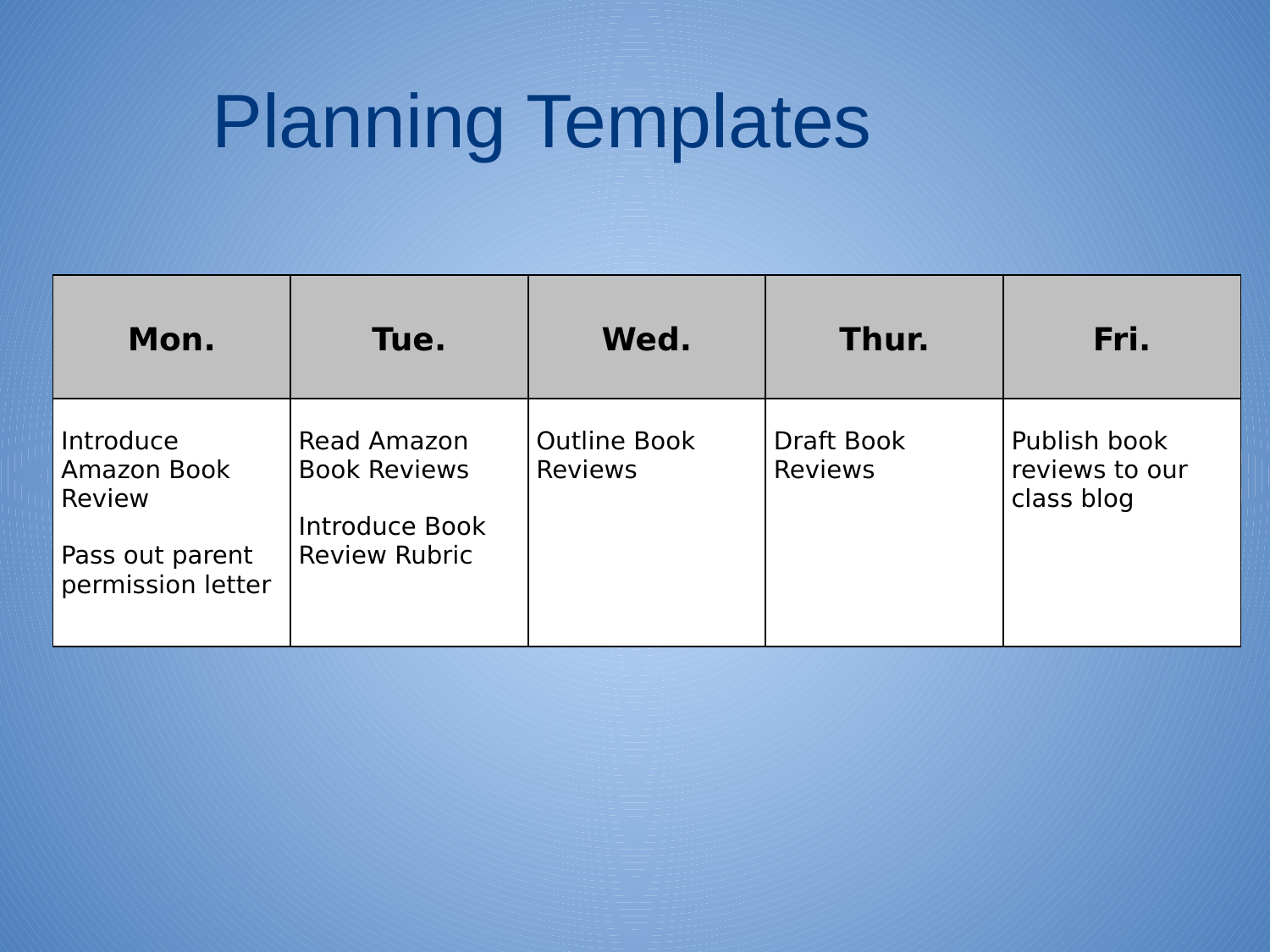

# Planning Templates
| Mon. | Tue. | Wed. | Thur. | Fri. |
| --- | --- | --- | --- | --- |
| Introduce Amazon Book Review Pass out parent permission letter | Read Amazon Book Reviews Introduce Book Review Rubric | Outline Book Reviews | Draft Book Reviews | Publish book reviews to our class blog |